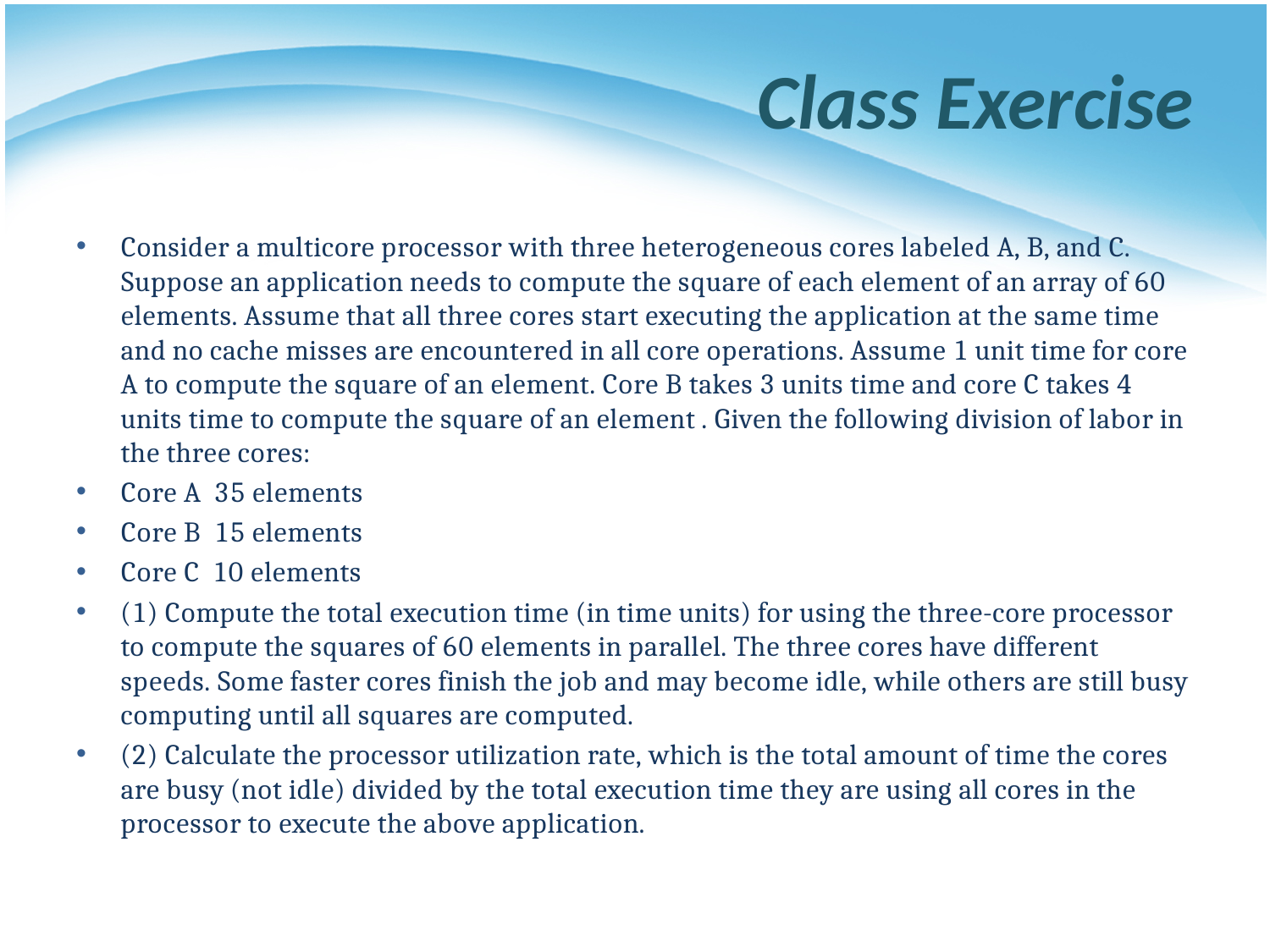

# Class Exercise
Consider a multicore processor with three heterogeneous cores labeled A, B, and C. Suppose an application needs to compute the square of each element of an array of 60 elements. Assume that all three cores start executing the application at the same time and no cache misses are encountered in all core operations. Assume 1 unit time for core A to compute the square of an element. Core B takes 3 units time and core C takes 4 units time to compute the square of an element . Given the following division of labor in the three cores:
Core A  35 elements
Core B  15 elements
Core C  10 elements
(1) Compute the total execution time (in time units) for using the three-core processor to compute the squares of 60 elements in parallel. The three cores have different speeds. Some faster cores finish the job and may become idle, while others are still busy computing until all squares are computed.
(2) Calculate the processor utilization rate, which is the total amount of time the cores are busy (not idle) divided by the total execution time they are using all cores in the processor to execute the above application.